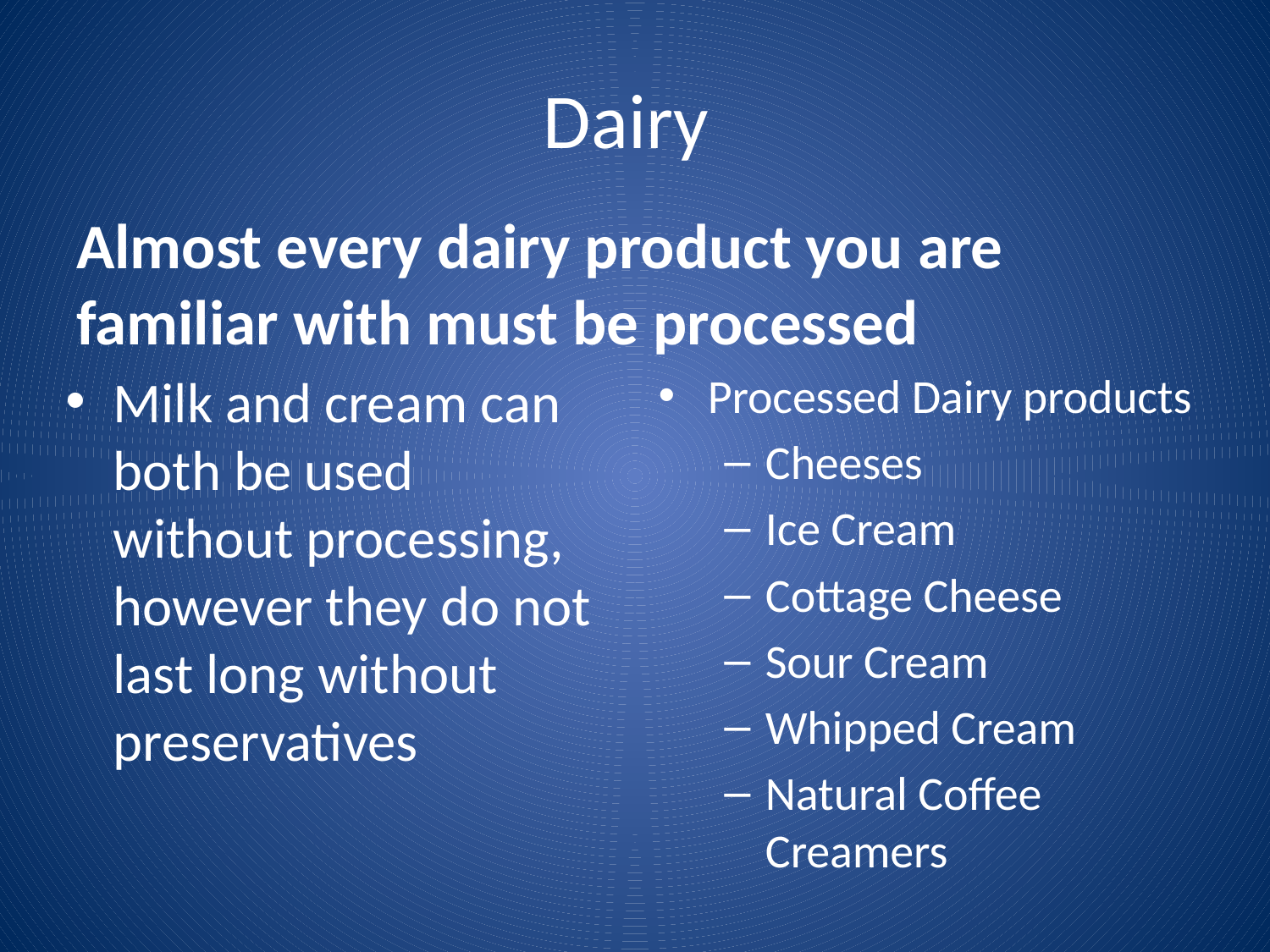

# Dairy
Almost every dairy product you are familiar with must be processed
Milk and cream can both be used without processing, however they do not last long without preservatives
Processed Dairy products
Cheeses
Ice Cream
Cottage Cheese
Sour Cream
Whipped Cream
Natural Coffee Creamers